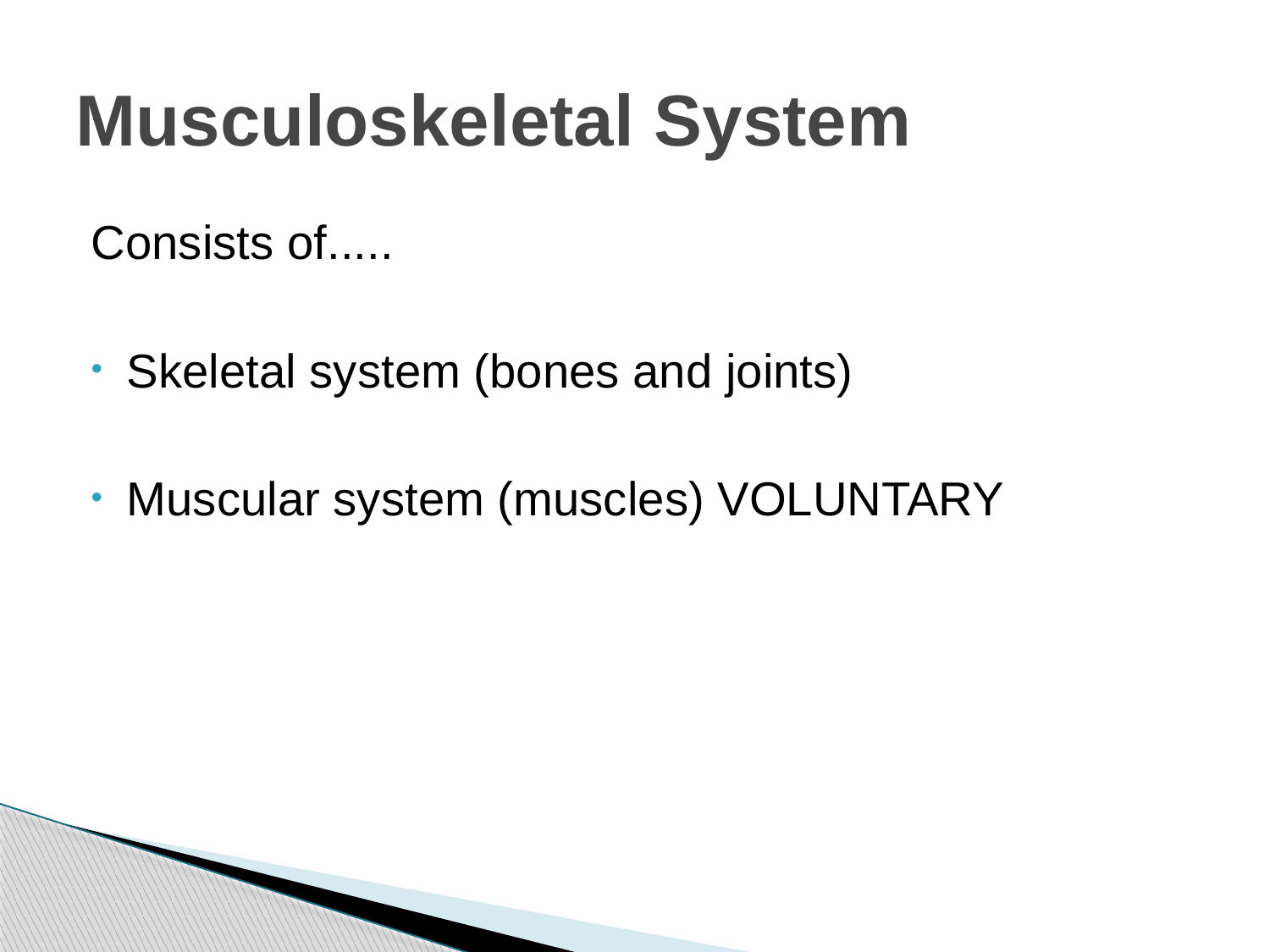

# Musculoskeletal System
Consists of.....

Skeletal system (bones and joints)

Muscular system (muscles) VOLUNTARY